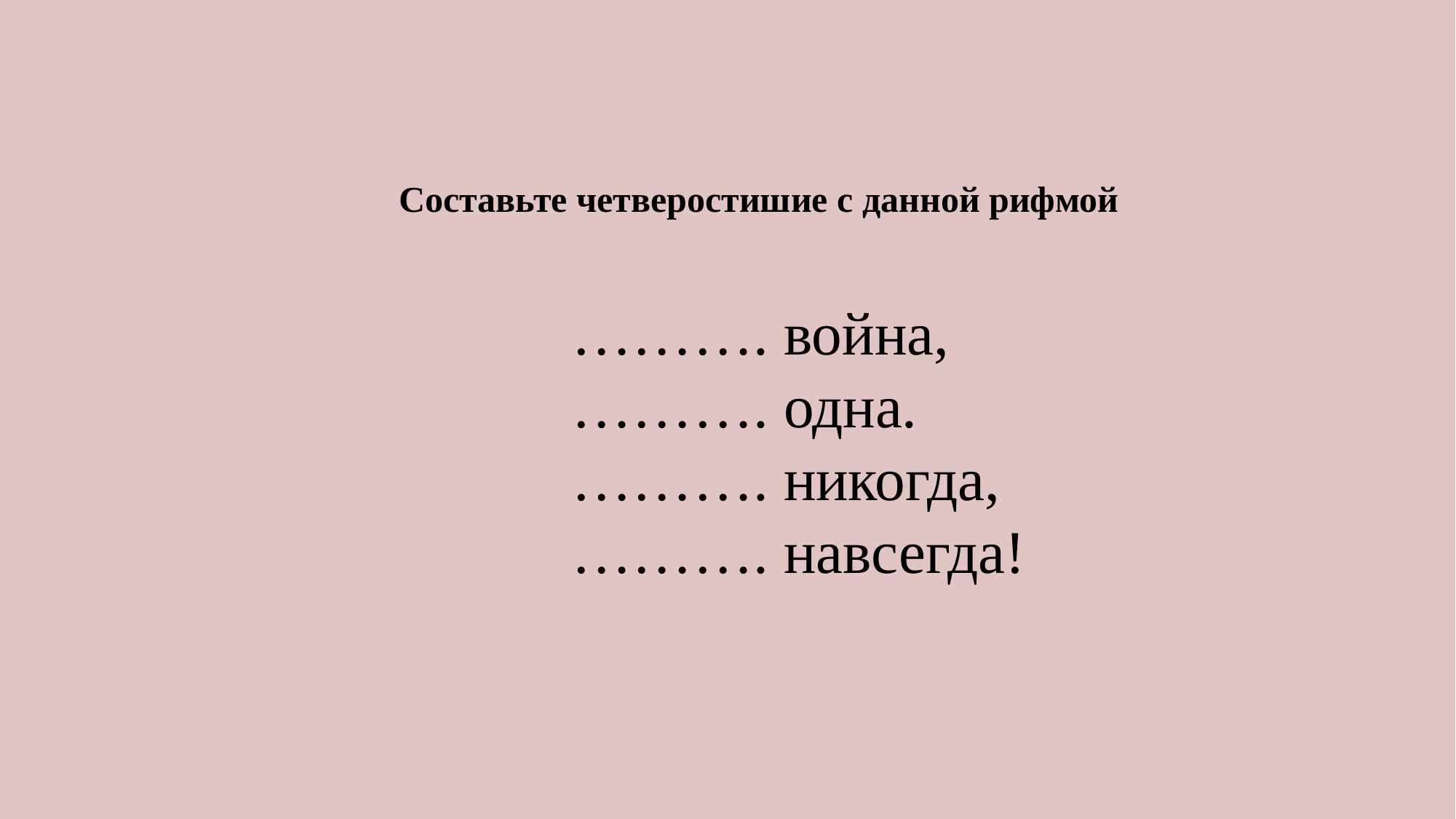

Составьте четверостишие с данной рифмой
………. война,
………. одна.
………. никогда,
………. навсегда!